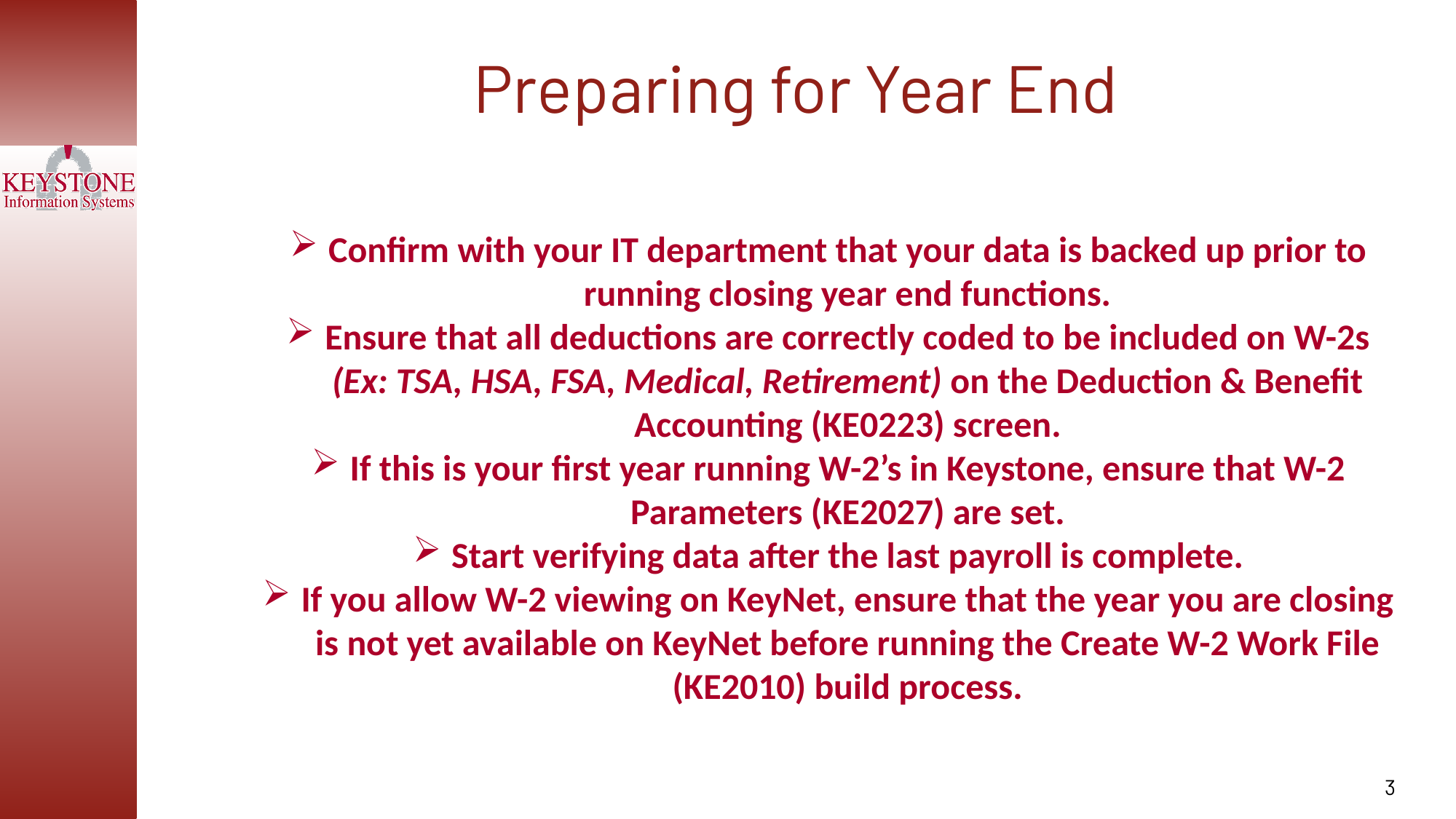

Preparing for Year End
Confirm with your IT department that your data is backed up prior to running closing year end functions.
Ensure that all deductions are correctly coded to be included on W-2s (Ex: TSA, HSA, FSA, Medical, Retirement) on the Deduction & Benefit Accounting (KE0223) screen.
If this is your first year running W-2’s in Keystone, ensure that W-2 Parameters (KE2027) are set.
Start verifying data after the last payroll is complete.
If you allow W-2 viewing on KeyNet, ensure that the year you are closing is not yet available on KeyNet before running the Create W-2 Work File (KE2010) build process.
3